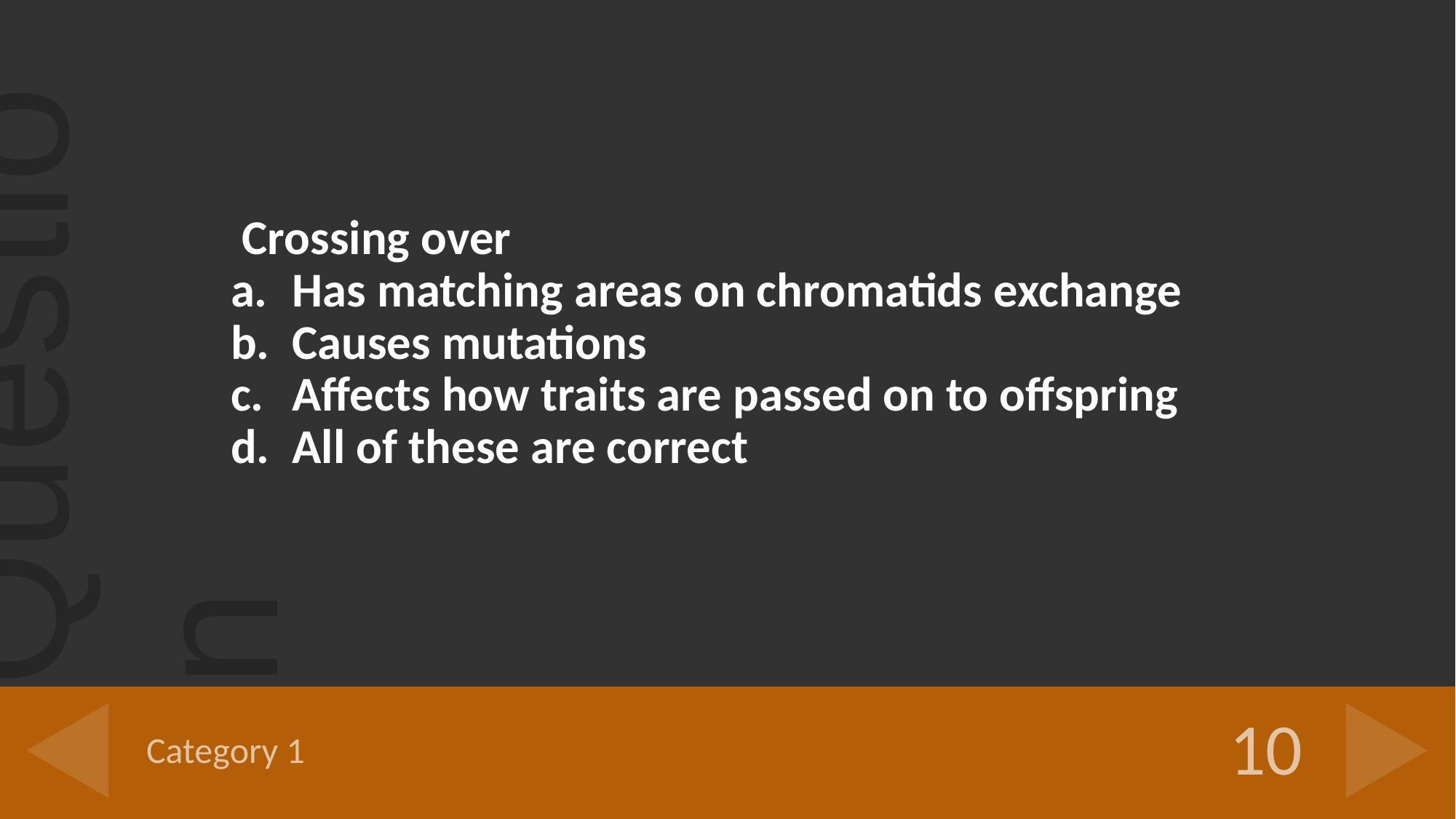

Crossing over
Has matching areas on chromatids exchange
Causes mutations
Affects how traits are passed on to offspring
All of these are correct
# Category 1
10